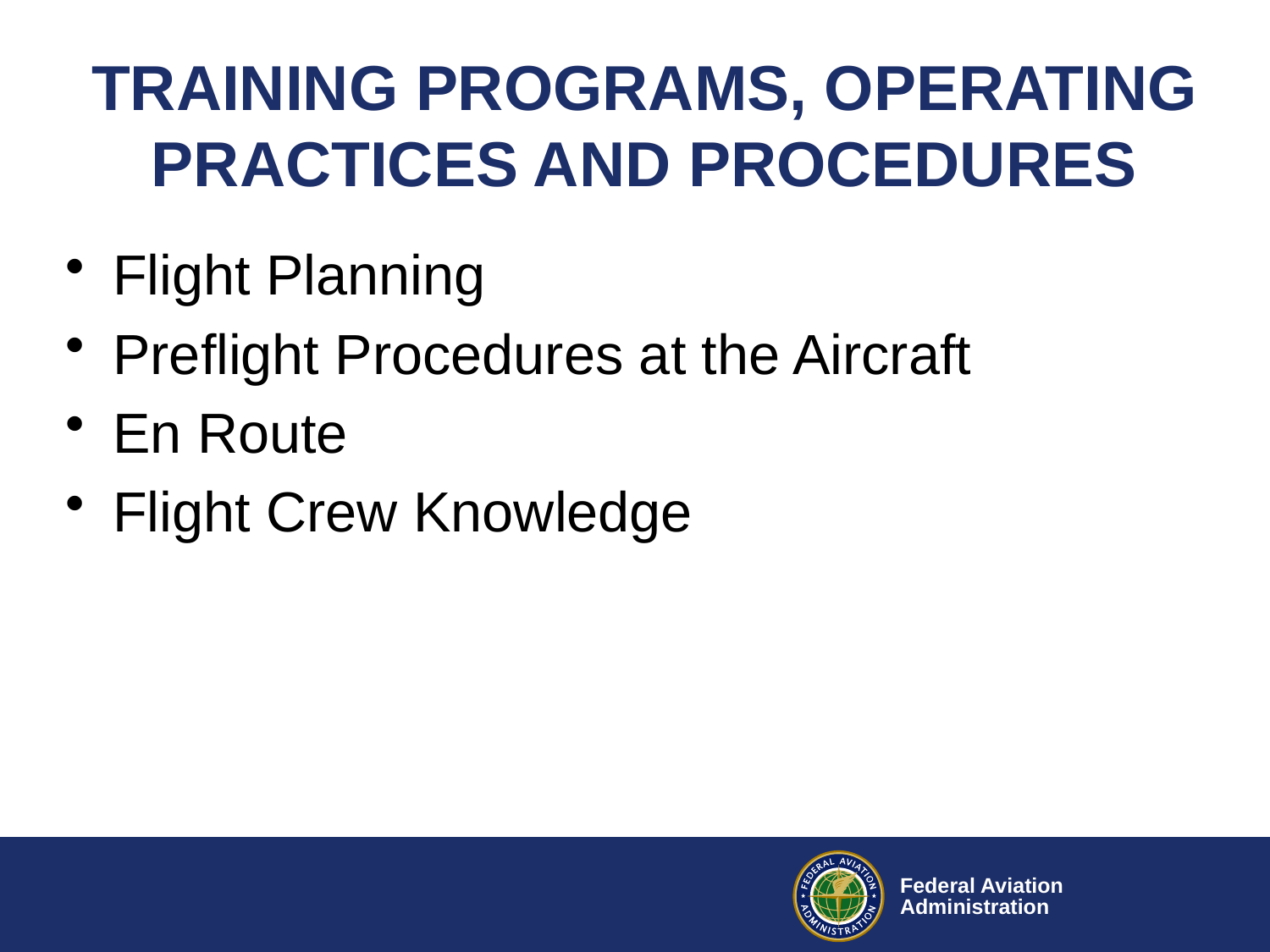

# TRAINING PROGRAMS, OPERATING PRACTICES AND PROCEDURES
Flight Planning
Preflight Procedures at the Aircraft
En Route
Flight Crew Knowledge